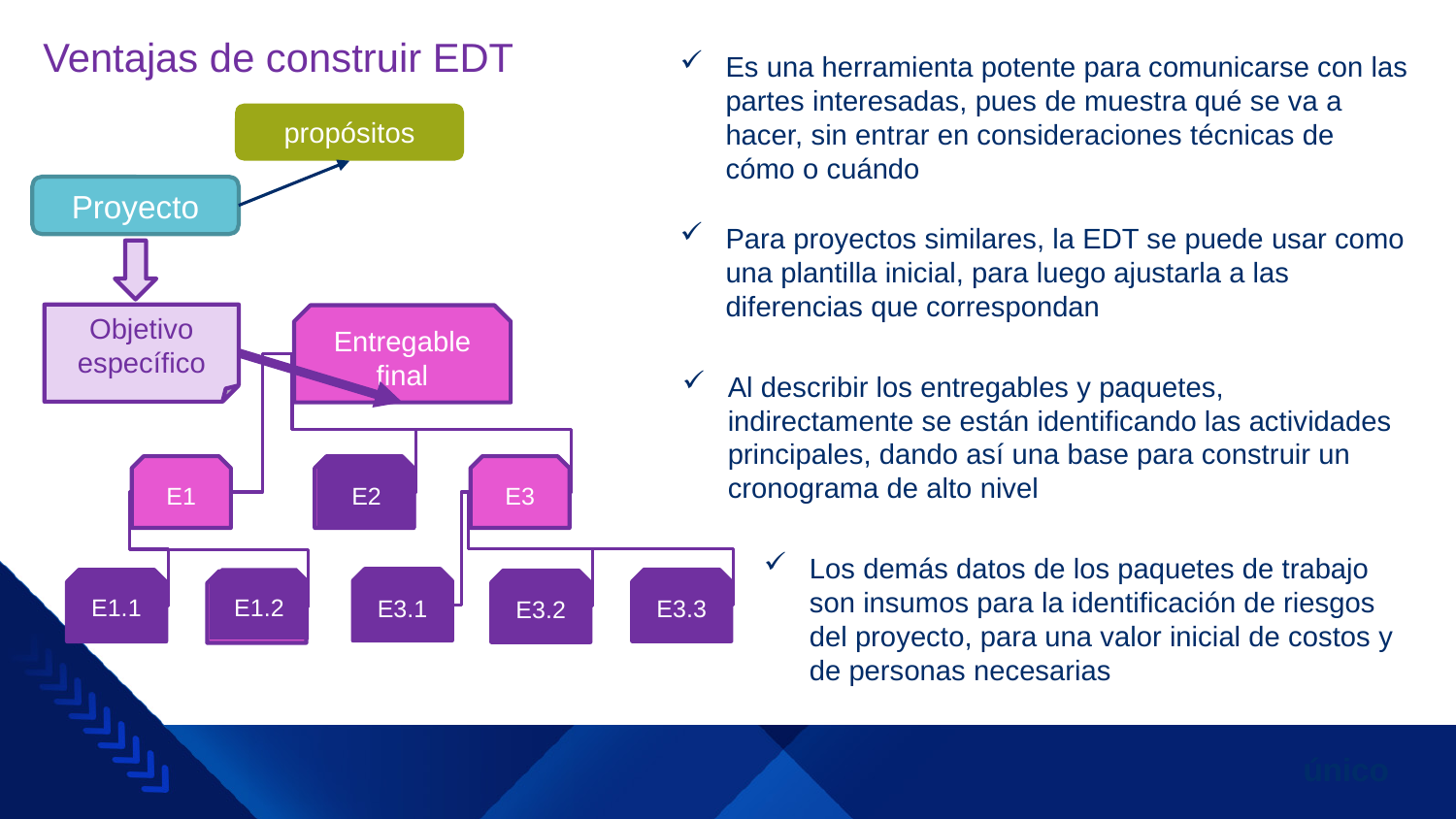

# Ventajas de construir EDT
Es una herramienta potente para comunicarse con las partes interesadas, pues de muestra qué se va a hacer, sin entrar en consideraciones técnicas de cómo o cuándo
propósitos
Proyecto
Para proyectos similares, la EDT se puede usar como una plantilla inicial, para luego ajustarla a las diferencias que correspondan

Objetivo específico
Entregable final
Al describir los entregables y paquetes, indirectamente se están identificando las actividades principales, dando así una base para construir un cronograma de alto nivel
E2
E1
E2
E3
Los demás datos de los paquetes de trabajo son insumos para la identificación de riesgos del proyecto, para una valor inicial de costos y de personas necesarias
E1.1
E1.2
E3.1
E3.1
E3.3
E3.3
E1.1
E3.2
E3.2
E1.2
único
único